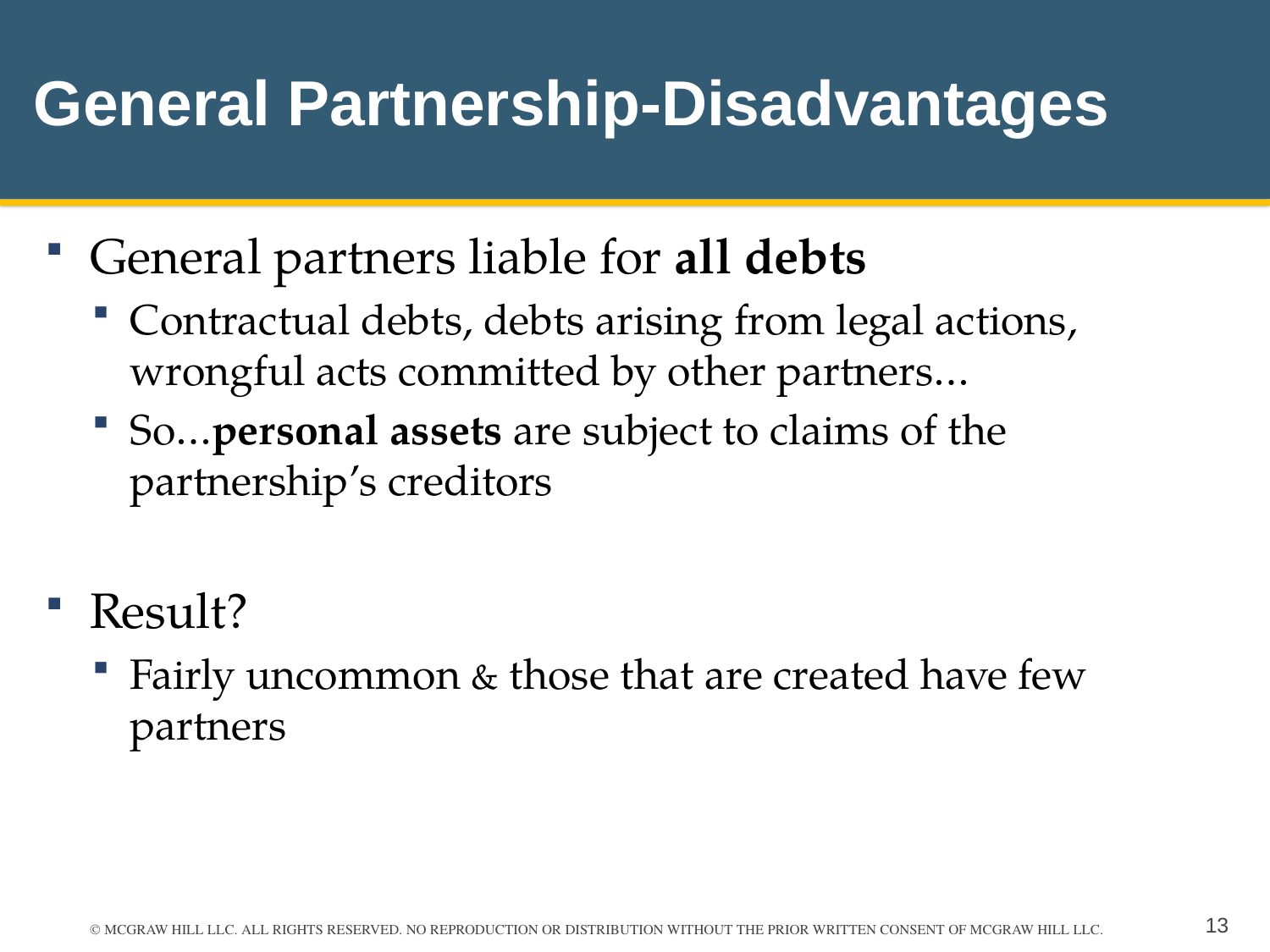

# General Partnership-Disadvantages
General partners liable for all debts
Contractual debts, debts arising from legal actions, wrongful acts committed by other partners…
So…personal assets are subject to claims of the partnership’s creditors

Result?
Fairly uncommon & those that are created have few partners
© MCGRAW HILL LLC. ALL RIGHTS RESERVED. NO REPRODUCTION OR DISTRIBUTION WITHOUT THE PRIOR WRITTEN CONSENT OF MCGRAW HILL LLC.
13